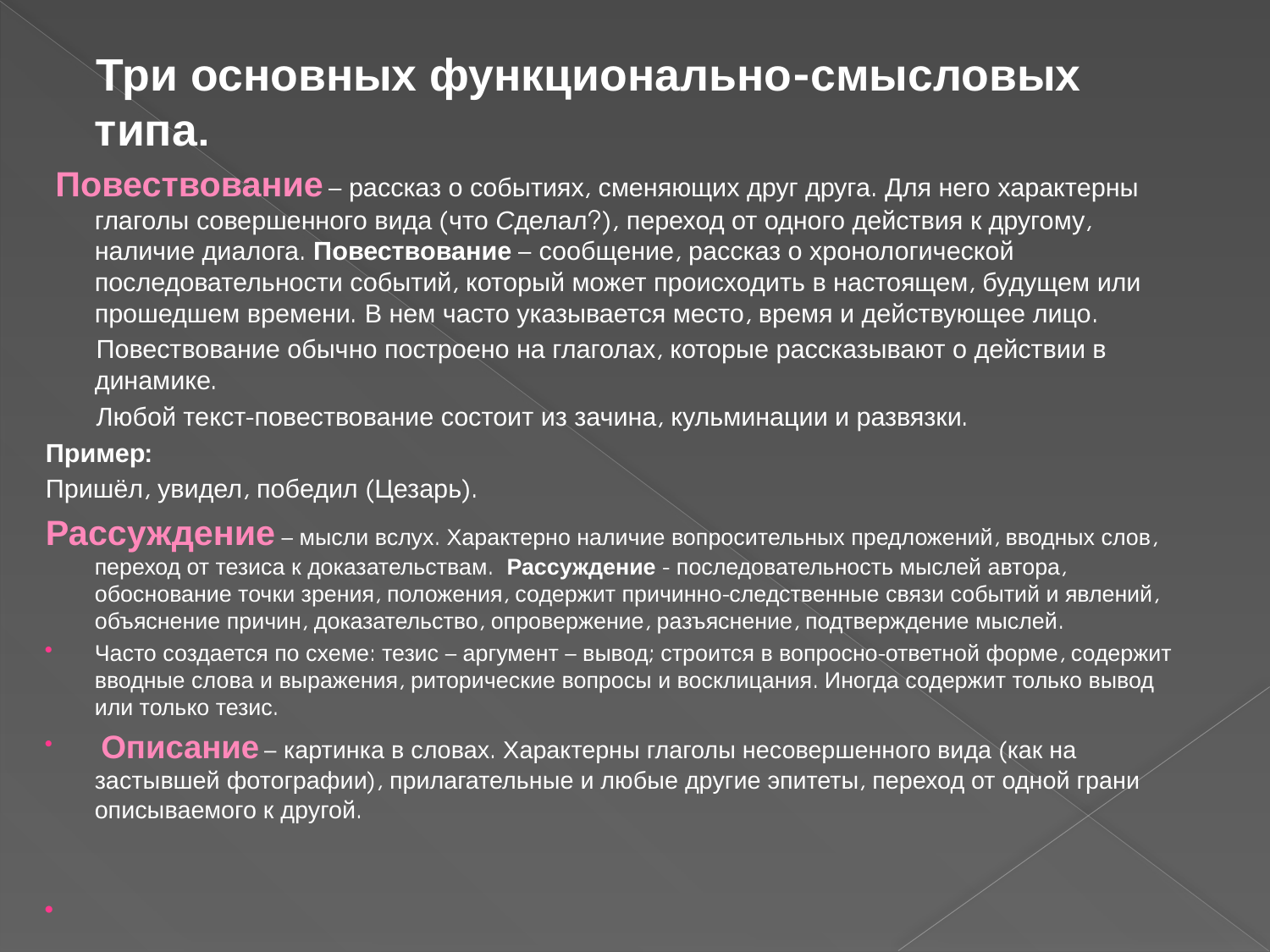

Три основных функционально-смысловых типа.
 Повествование – рассказ о событиях, сменяющих друг друга. Для него характерны глаголы совершенного вида (что Сделал?), переход от одного действия к другому, наличие диалога. Повествование – сообщение, рассказ о хронологической последовательности событий, который может происходить в настоящем, будущем или прошедшем времени. В нем часто указывается место, время и действующее лицо.
       Повествование обычно построено на глаголах, которые рассказывают о действии в динамике.
       Любой текст-повествование состоит из зачина, кульминации и развязки.
Пример:
Пришёл, увидел, победил (Цезарь).
Рассуждение – мысли вслух. Характерно наличие вопросительных предложений, вводных слов, переход от тезиса к доказательствам.  Рассуждение - последовательность мыслей автора, обоснование точки зрения, положения, содержит причинно-следственные связи событий и явлений, объяснение причин, доказательство, опровержение, разъяснение, подтверждение мыслей.
Часто создается по схеме: тезис – аргумент – вывод; строится в вопросно-ответной форме, содержит вводные слова и выражения, риторические вопросы и восклицания. Иногда содержит только вывод или только тезис.
 Описание – картинка в словах. Характерны глаголы несовершенного вида (как на застывшей фотографии), прилагательные и любые другие эпитеты, переход от одной грани описываемого к другой.